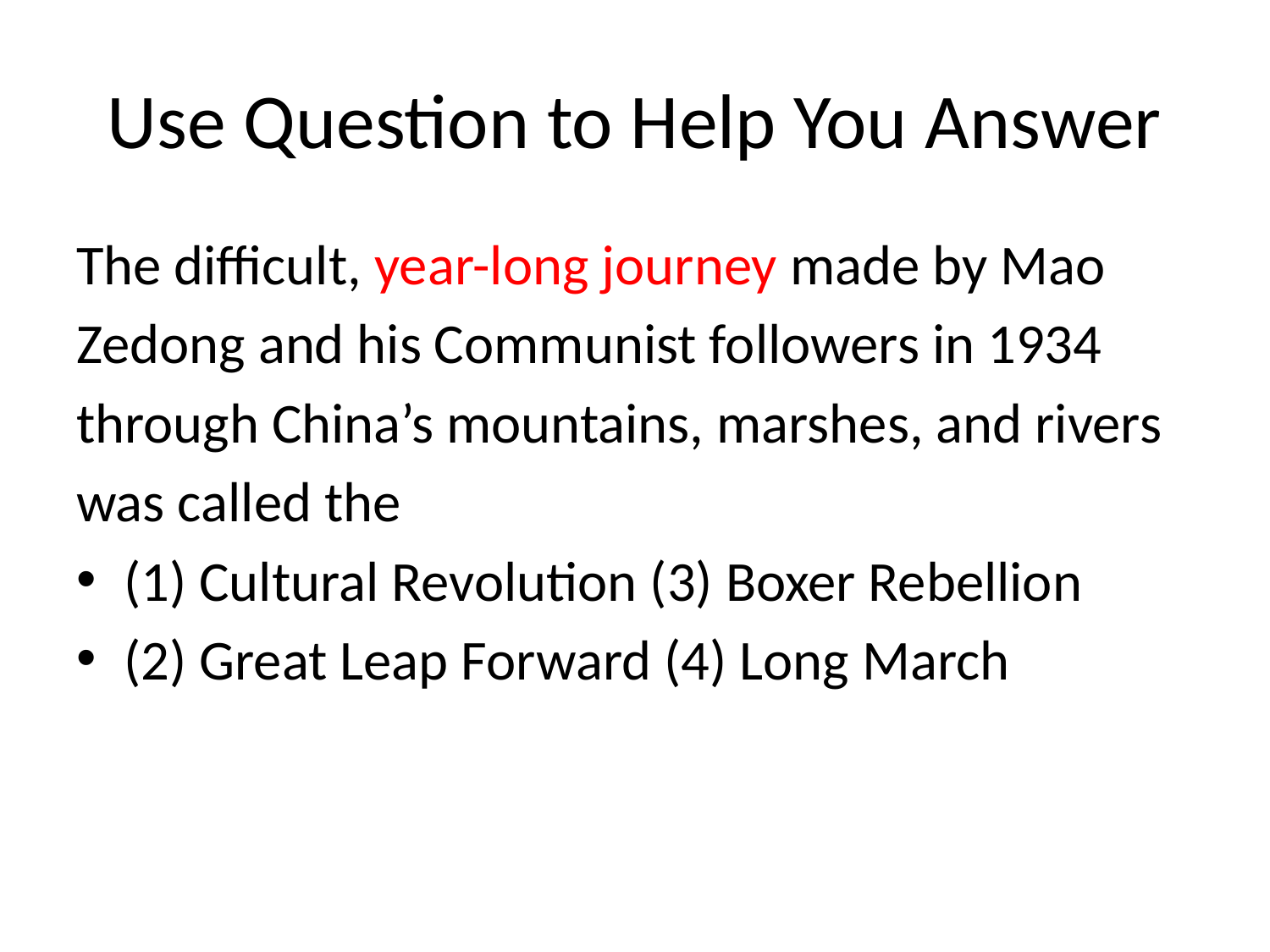

# Use Question to Help You Answer
The difficult, year-long journey made by Mao
Zedong and his Communist followers in 1934
through China’s mountains, marshes, and rivers
was called the
(1) Cultural Revolution (3) Boxer Rebellion
(2) Great Leap Forward (4) Long March